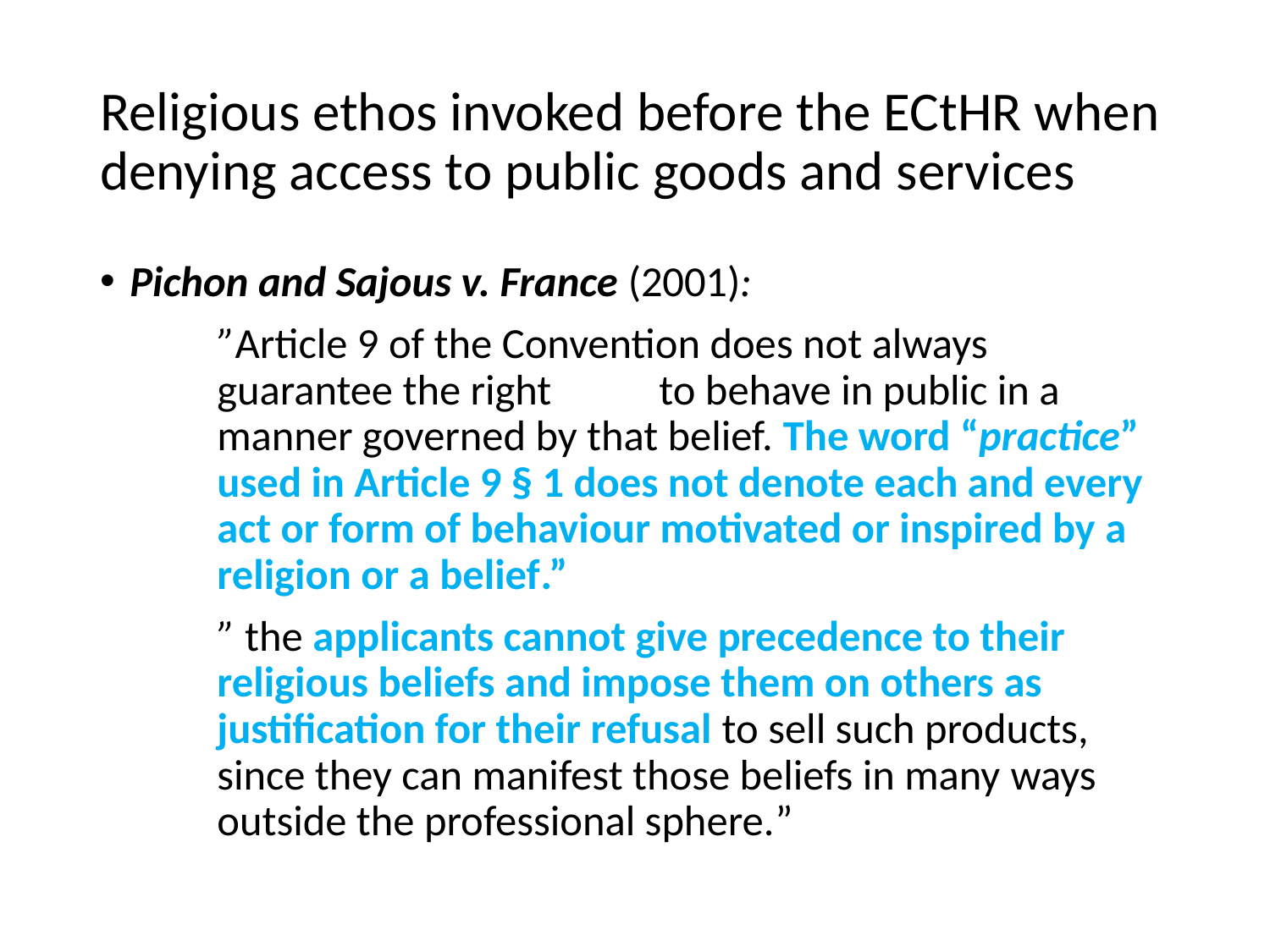

# Religious ethos invoked before the ECtHR when denying access to public goods and services
Pichon and Sajous v. France (2001):
	”Article 9 of the Convention does not always guarantee the right 	to behave in public in a manner governed by that belief. The word “practice” used in Article 9 § 1 does not denote each and every act or form of behaviour motivated or inspired by a religion or a belief.”
	” the applicants cannot give precedence to their religious beliefs and impose them on others as justification for their refusal to sell such products, since they can manifest those beliefs in many ways outside the professional sphere.”